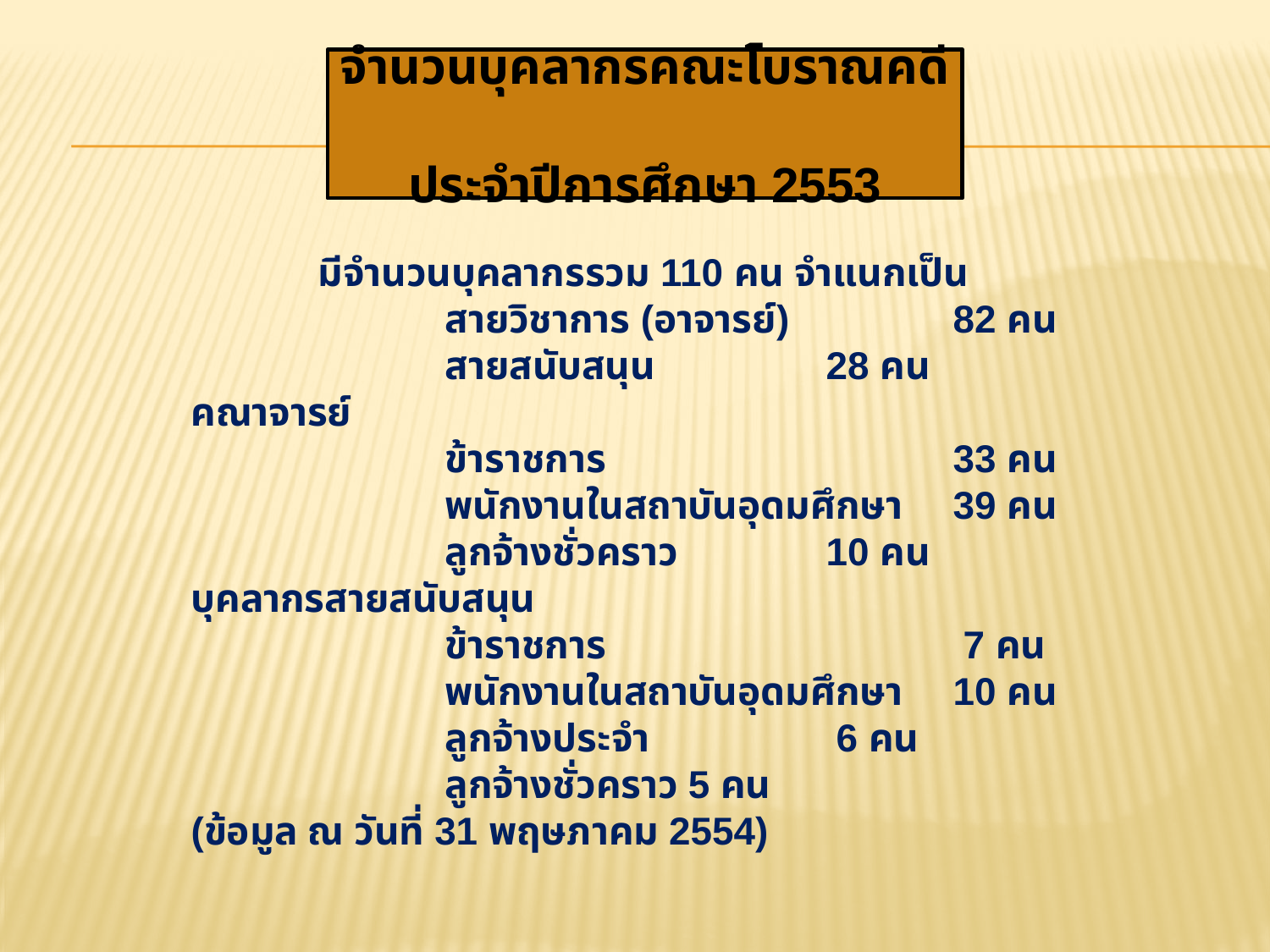

จำนวนบุคลากรคณะโบราณคดี
ประจำปีการศึกษา 2553
# มีจำนวนบุคลากรรวม 110 คน จำแนกเป็น สายวิชาการ (อาจารย์) 		82 คน สายสนับสนุน 		28 คน คณาจารย์ ข้าราชการ 			33 คน พนักงานในสถาบันอุดมศึกษา	39 คน ลูกจ้างชั่วคราว 		10 คน บุคลากรสายสนับสนุน ข้าราชการ 			 7 คน พนักงานในสถาบันอุดมศึกษา	10 คน ลูกจ้างประจำ 		 6 คน ลูกจ้างชั่วคราว 5 คน (ข้อมูล ณ วันที่ 31 พฤษภาคม 2554)